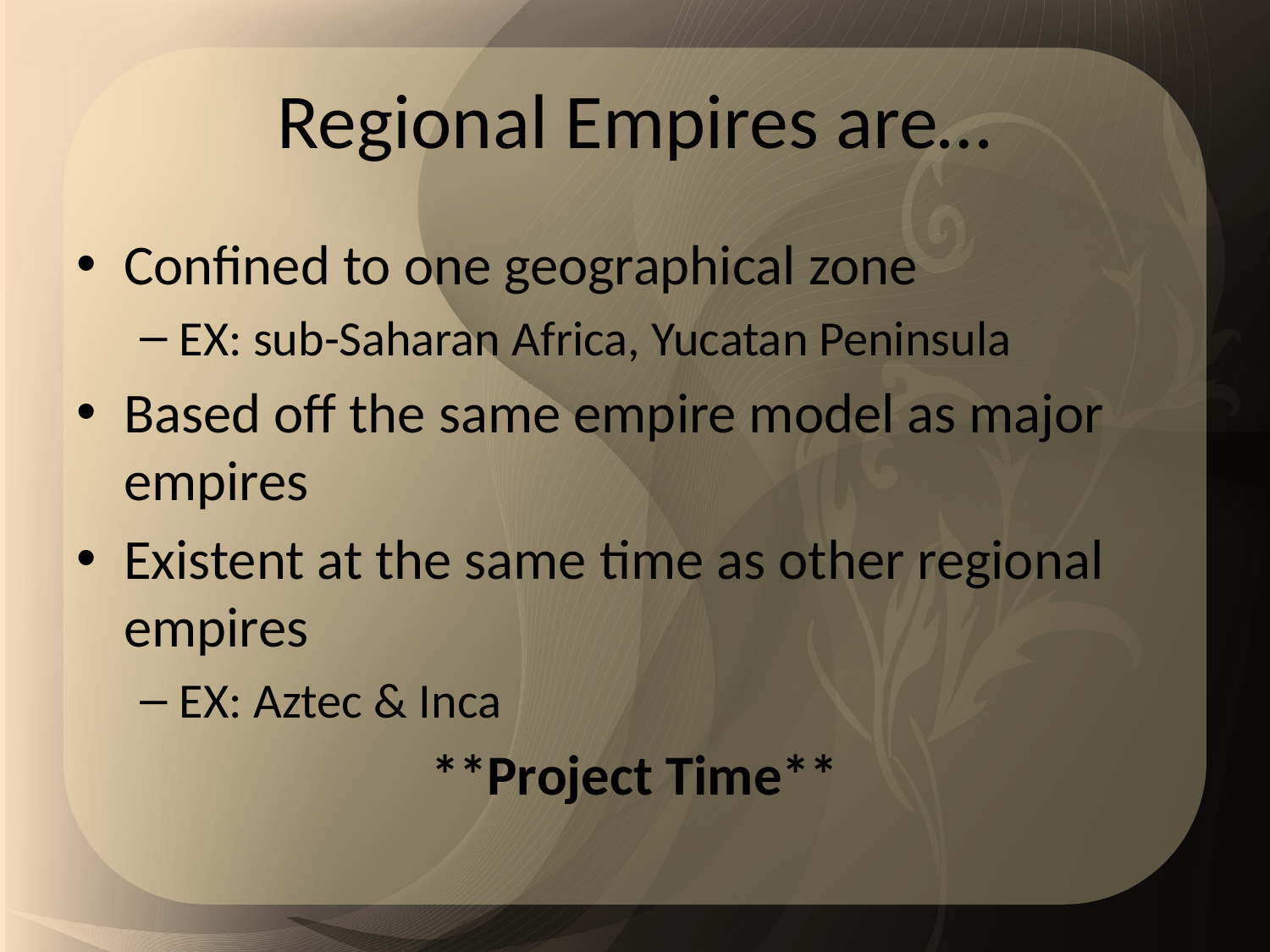

# Regional Empires are…
Confined to one geographical zone
EX: sub-Saharan Africa, Yucatan Peninsula
Based off the same empire model as major empires
Existent at the same time as other regional empires
EX: Aztec & Inca
**Project Time**